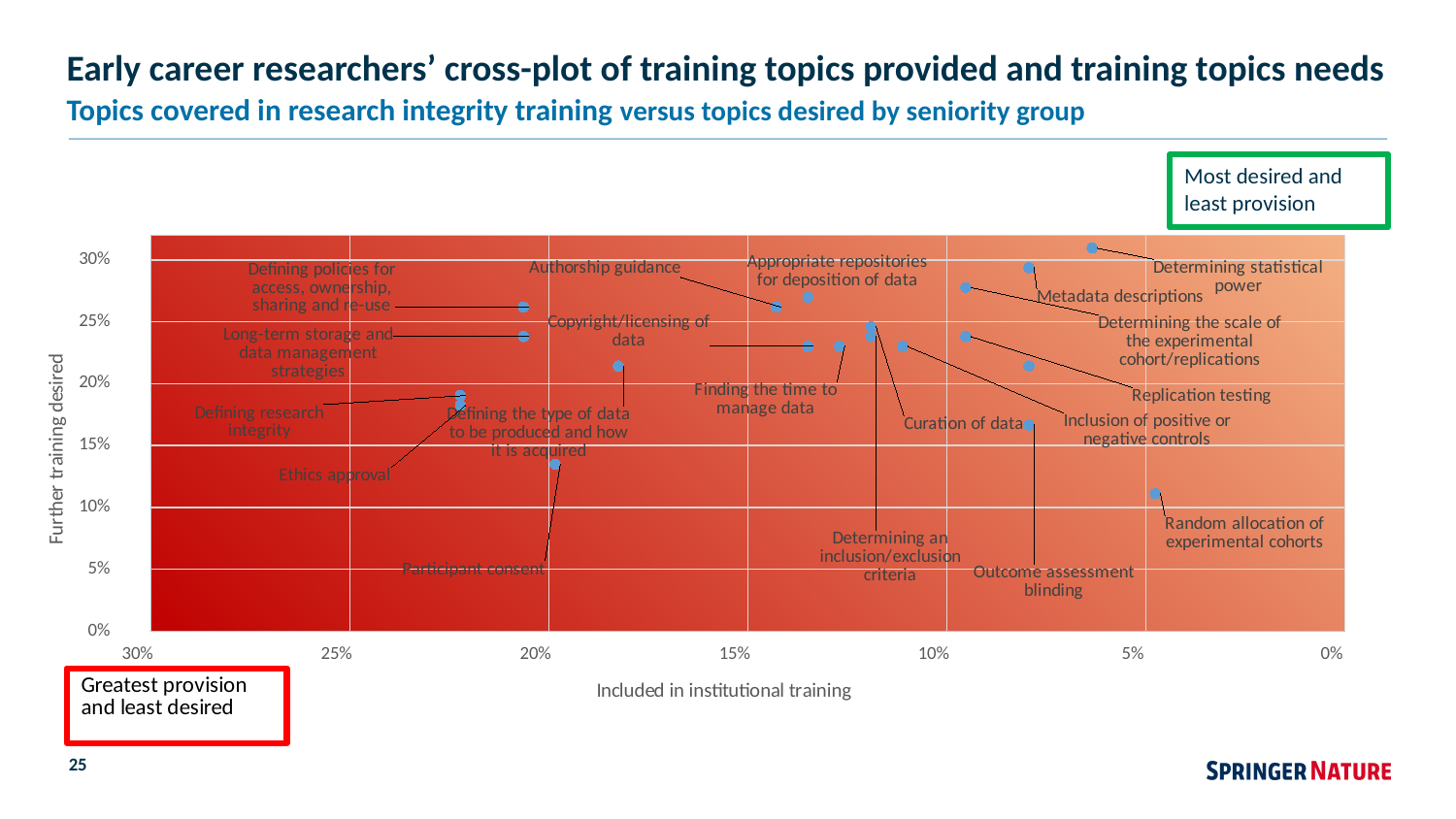

# Early career researchers’ cross-plot of training topics provided and training topics needs
Topics covered in research integrity training versus topics desired by seniority group
Most desired and
least provision

### Chart

| Category | Further training desired |
|---|---|